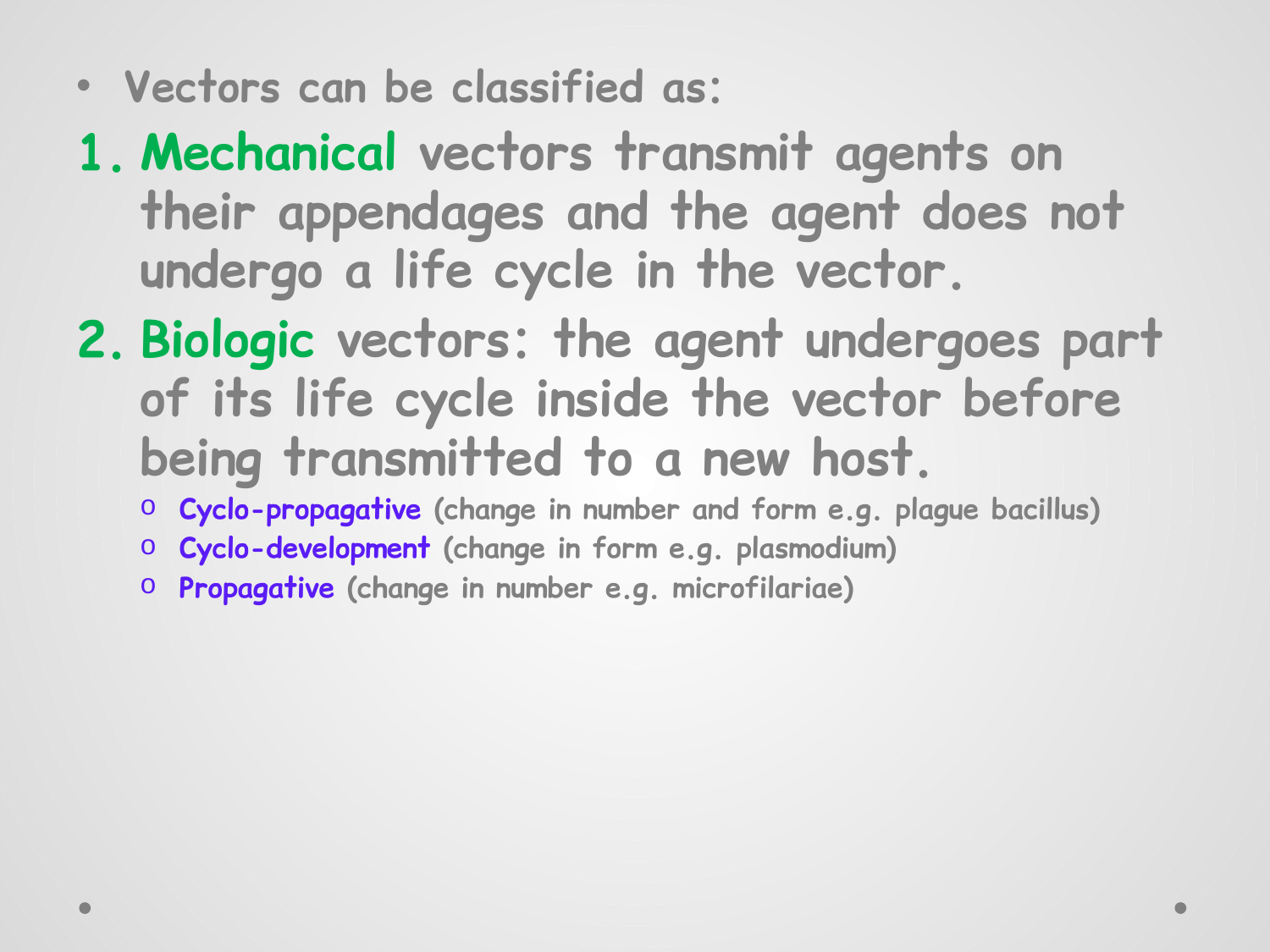

Vectors can be classified as:
Mechanical vectors transmit agents on their appendages and the agent does not undergo a life cycle in the vector.
Biologic vectors: the agent undergoes part of its life cycle inside the vector before being transmitted to a new host.
Cyclo-propagative (change in number and form e.g. plague bacillus)
Cyclo-development (change in form e.g. plasmodium)
Propagative (change in number e.g. microfilariae)